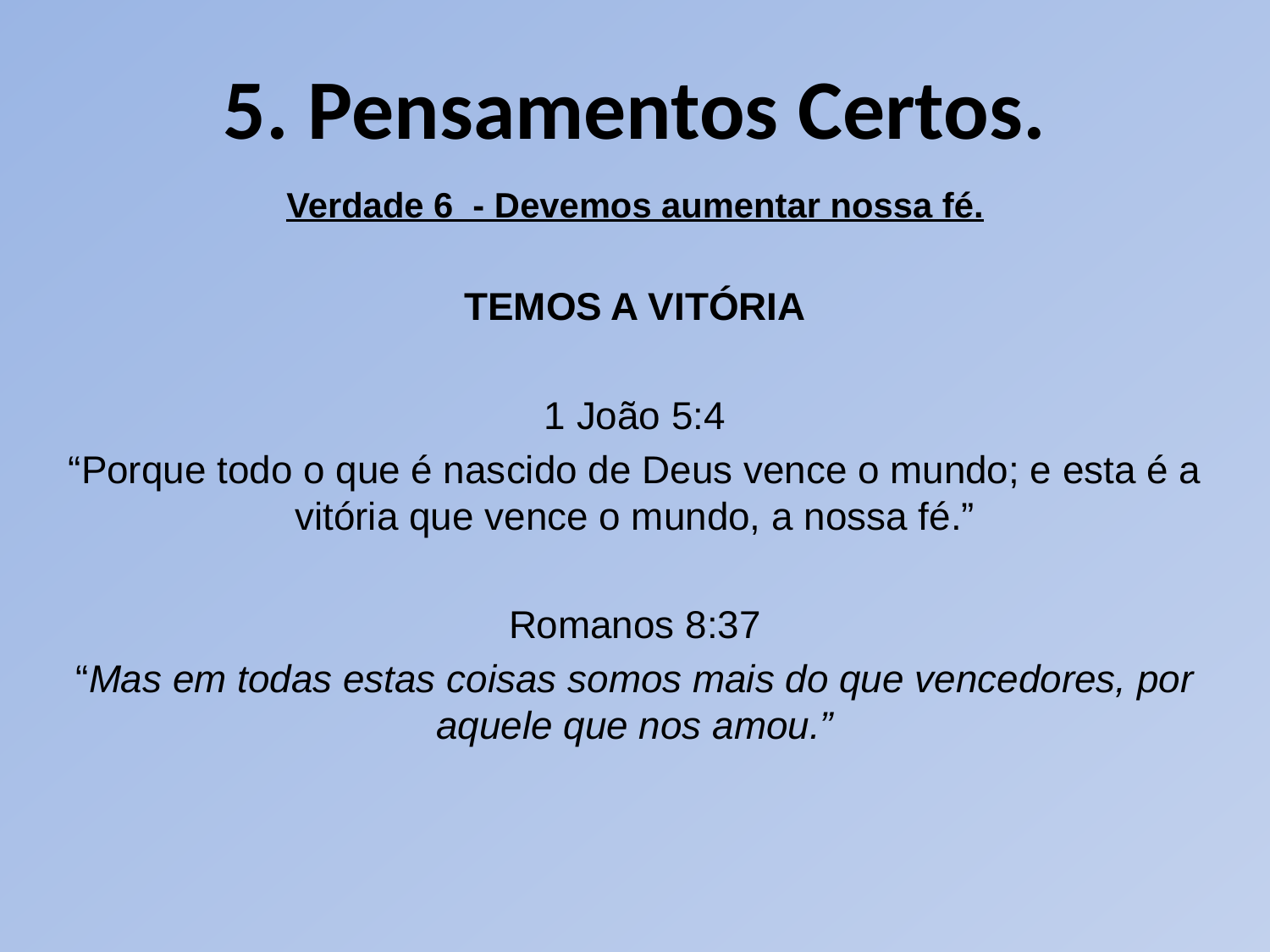

# 5. Pensamentos Certos.
Verdade 6  - Devemos aumentar nossa fé.

TEMOS A VITÓRIA

1 João 5:4
“Porque todo o que é nascido de Deus vence o mundo; e esta é a vitória que vence o mundo, a nossa fé.”

Romanos 8:37
“Mas em todas estas coisas somos mais do que vencedores, por aquele que nos amou.”